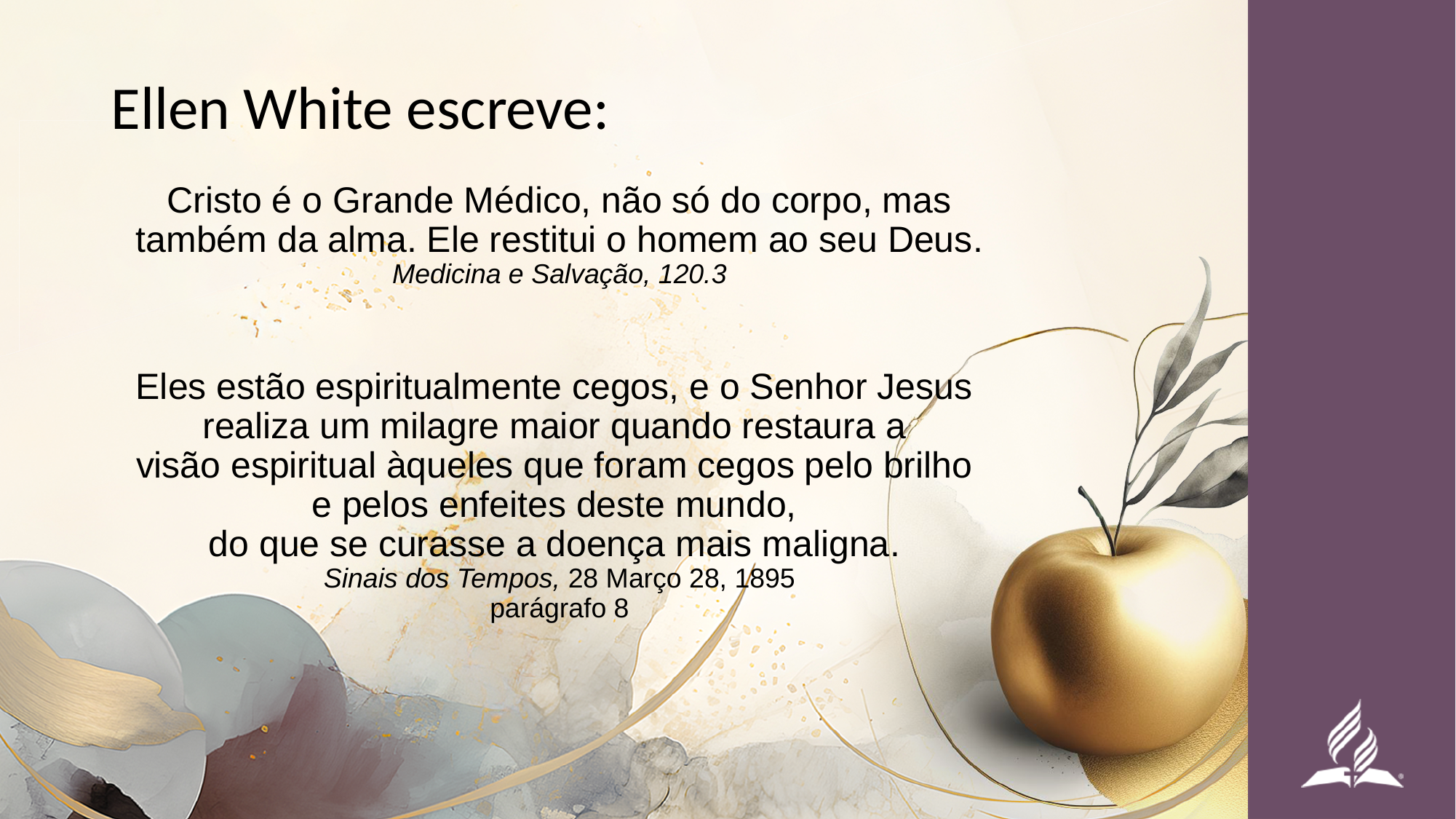

Ellen White escreve:

Cristo é o Grande Médico, não só do corpo, mas também da alma. Ele restitui o homem ao seu Deus.
Medicina e Salvação, 120.3

Eles estão espiritualmente cegos, e o Senhor Jesus
realiza um milagre maior quando restaura a
visão espiritual àqueles que foram cegos pelo brilho
e pelos enfeites deste mundo,
do que se curasse a doença mais maligna.
Sinais dos Tempos, 28 Março 28, 1895
parágrafo 8